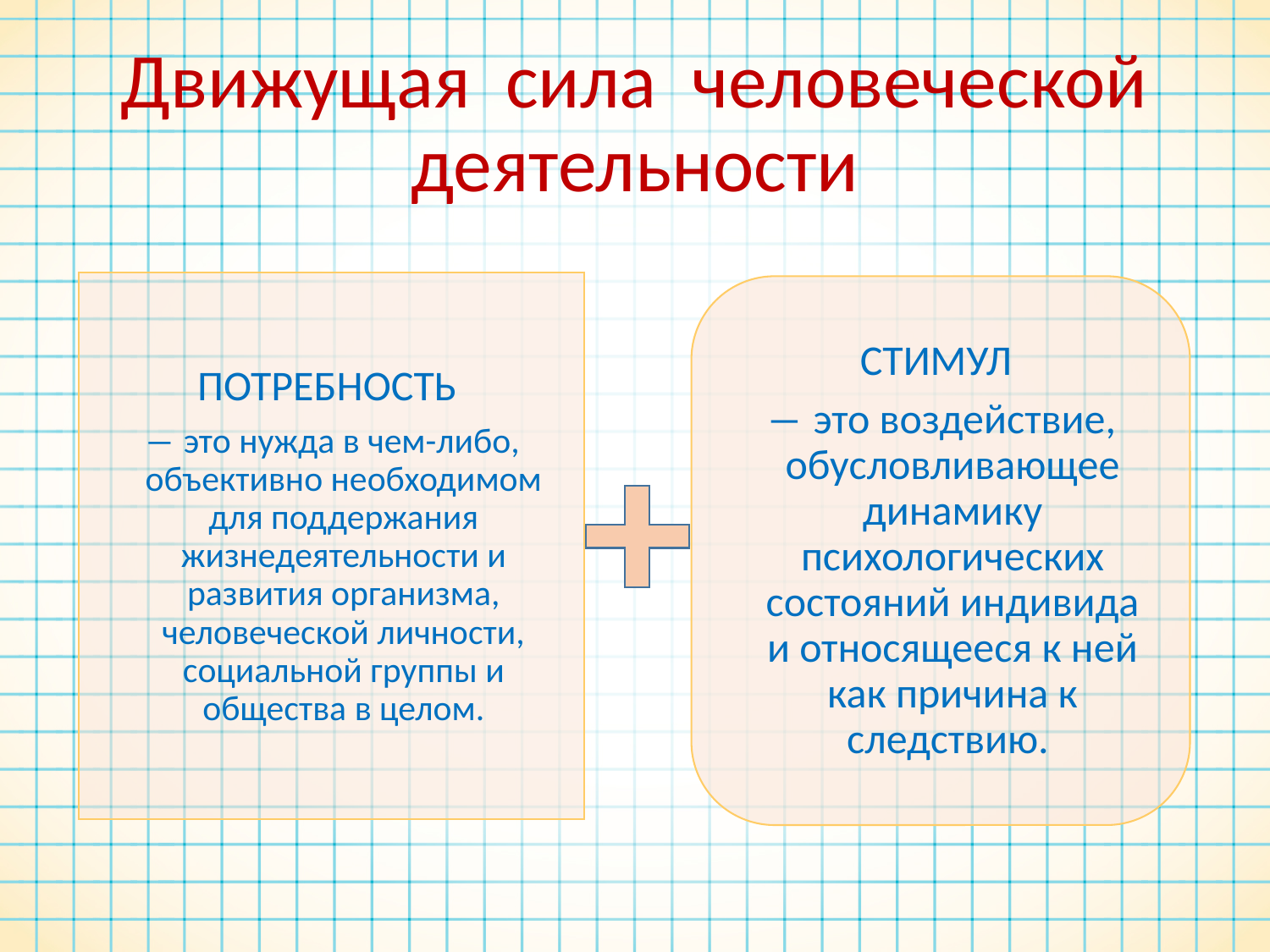

# Движущая  сила  человеческой деятельности
ПОТРЕБНОСТЬ
― это нужда в чем-либо, объективно необходимом для поддержания жизнедеятельности и развития организма, человеческой личности, социальной группы и общества в целом.
СТИМУЛ
― это воздействие, обусловливающее динамику психологических состояний индивида и относящееся к ней как причина к следствию.